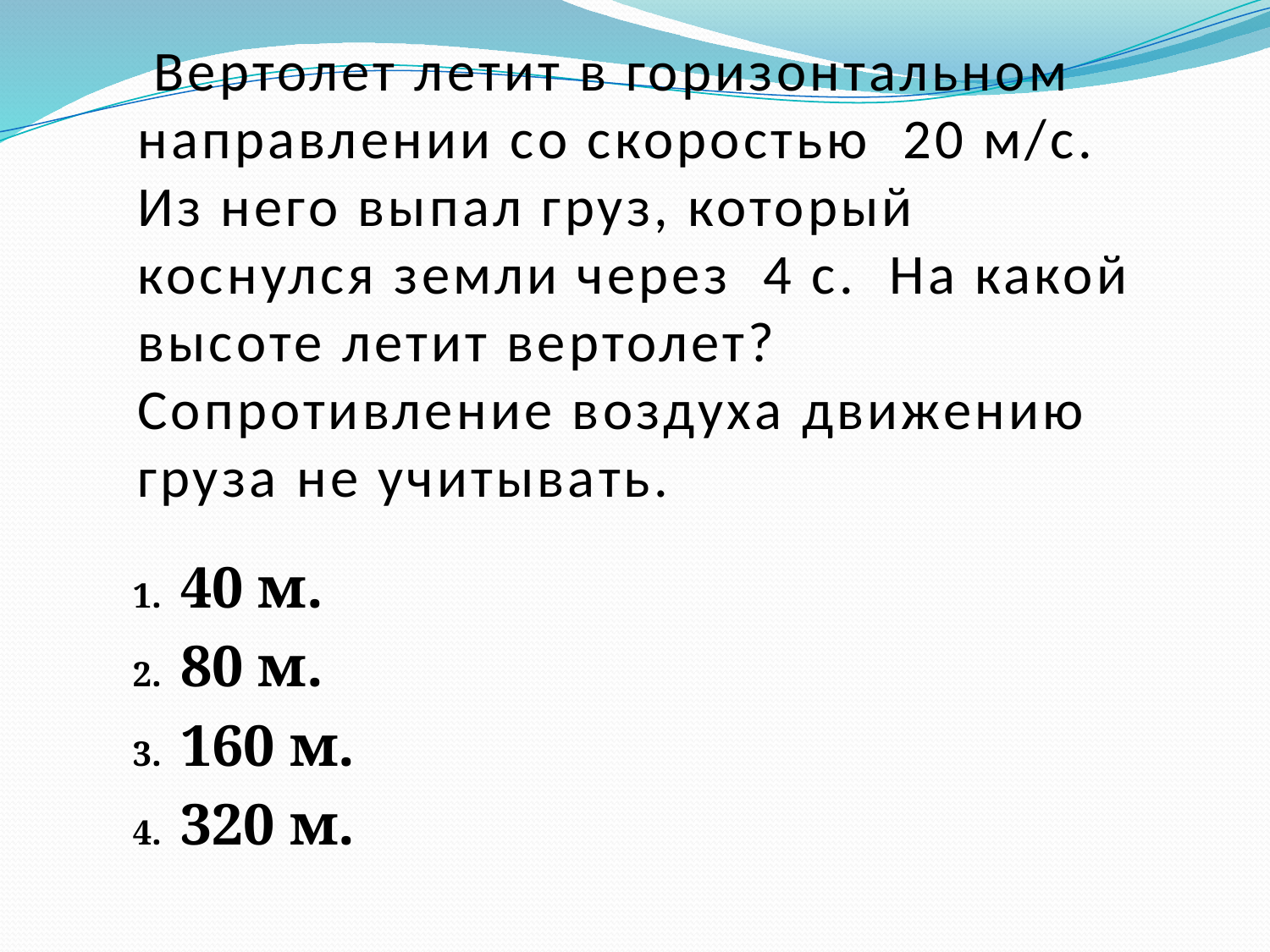

Вертолет летит в горизонтальном направлении со скоростью  20 м/с. Из него выпал груз, который коснулся земли через  4 с.  На какой высоте летит вертолет?  Сопротивление воздуха движению груза не учитывать.
40 м.
80 м.
160 м.
320 м.